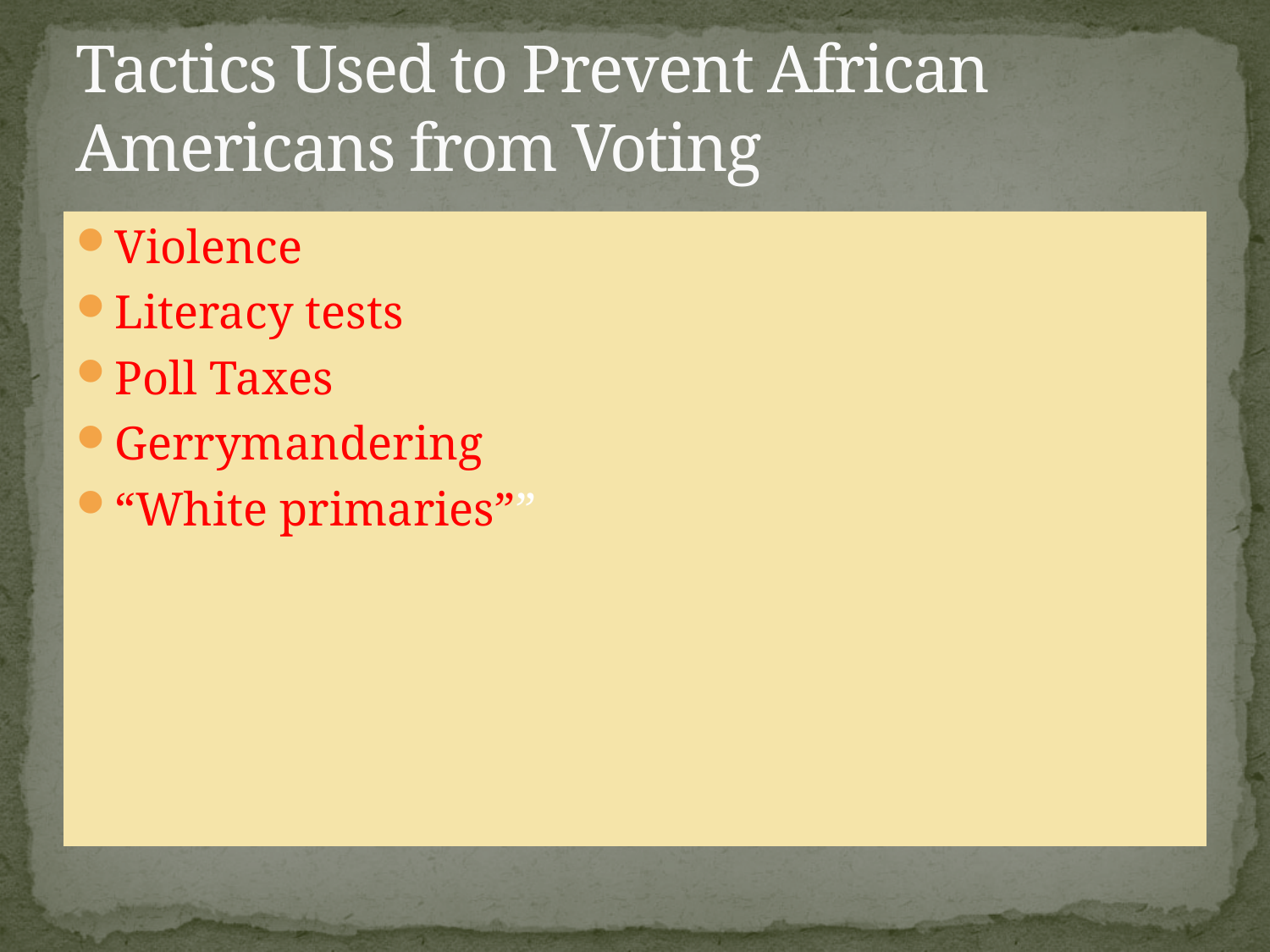

# Tactics Used to Prevent African Americans from Voting
Violence
Literacy tests
Poll Taxes
Gerrymandering
“White primaries””